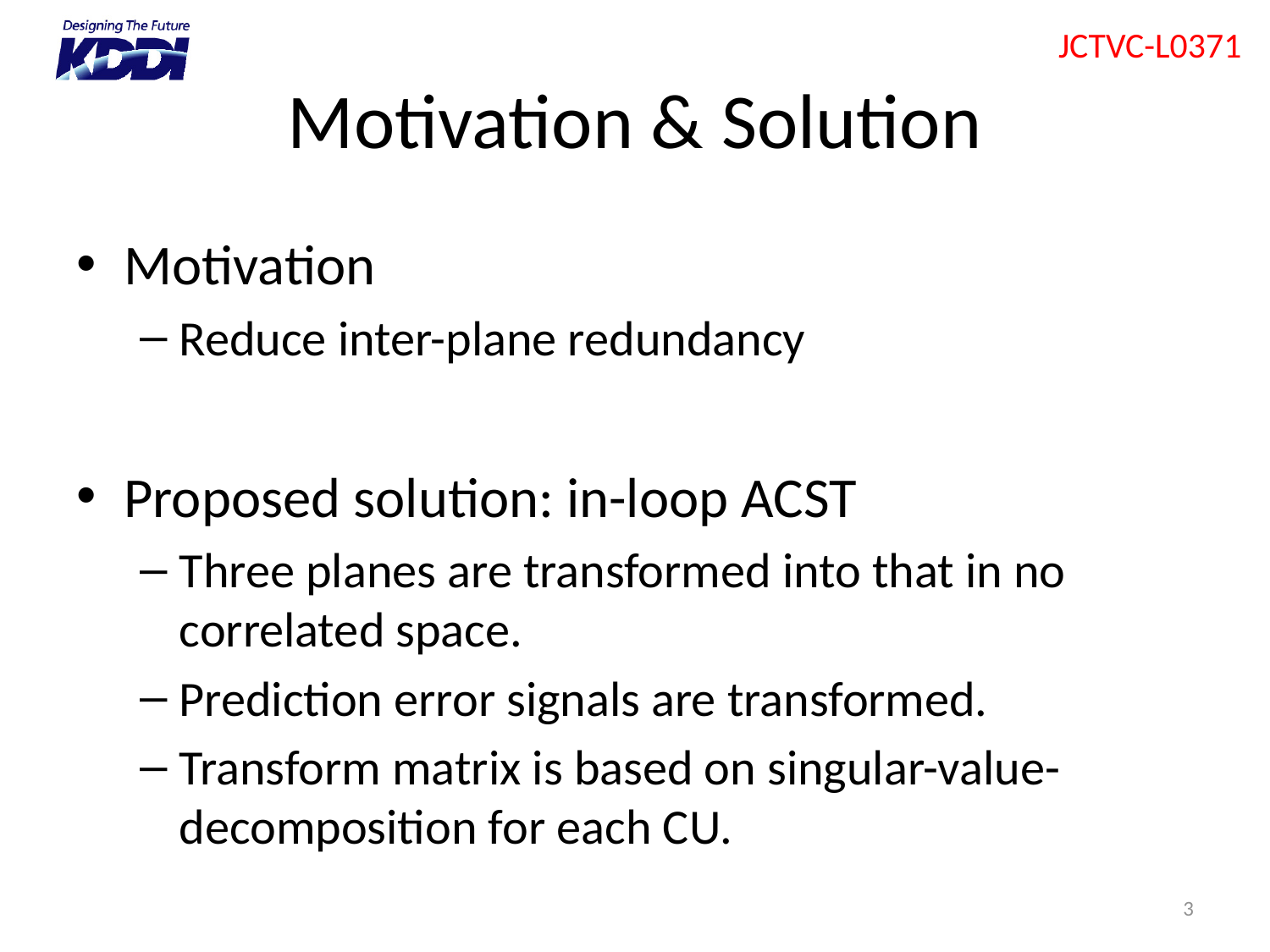

# Motivation & Solution
Motivation
Reduce inter-plane redundancy

Proposed solution: in-loop ACST
Three planes are transformed into that in no correlated space.
Prediction error signals are transformed.
Transform matrix is based on singular-value-decomposition for each CU.
3